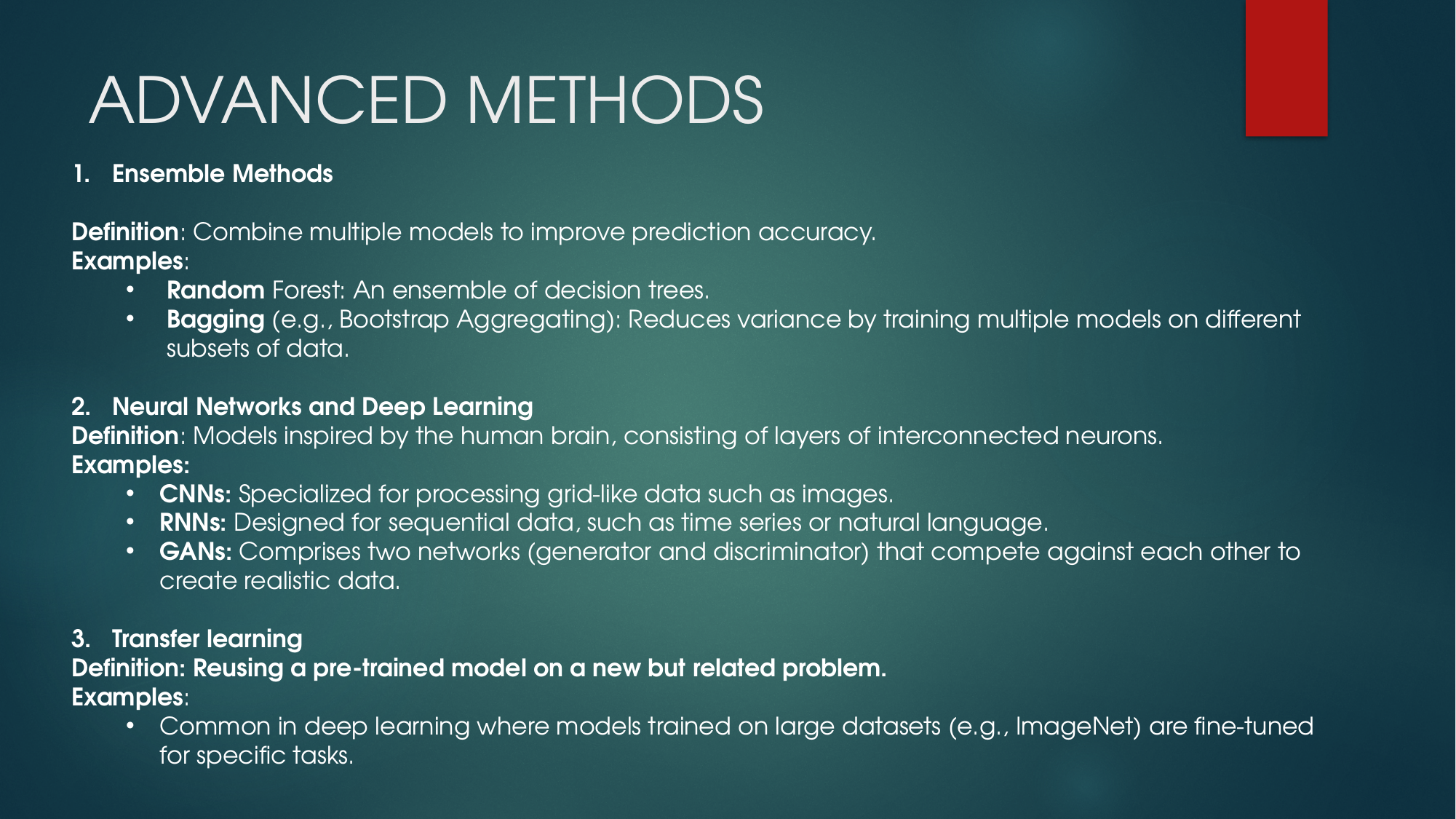

# ADVANCED METHODS
Ensemble Methods

Definition: Combine multiple models to improve prediction accuracy.
Examples:
Random Forest: An ensemble of decision trees.
Bagging (e.g., Bootstrap Aggregating): Reduces variance by training multiple models on different subsets of data.

Neural Networks and Deep Learning
Definition: Models inspired by the human brain, consisting of layers of interconnected neurons.
Examples:
CNNs: Specialized for processing grid-like data such as images.
RNNs: Designed for sequential data, such as time series or natural language.
GANs: Comprises two networks (generator and discriminator) that compete against each other to create realistic data.

Transfer learning
Definition: Reusing a pre-trained model on a new but related problem.
Examples:
Common in deep learning where models trained on large datasets (e.g., ImageNet) are fine-tuned for specific tasks.